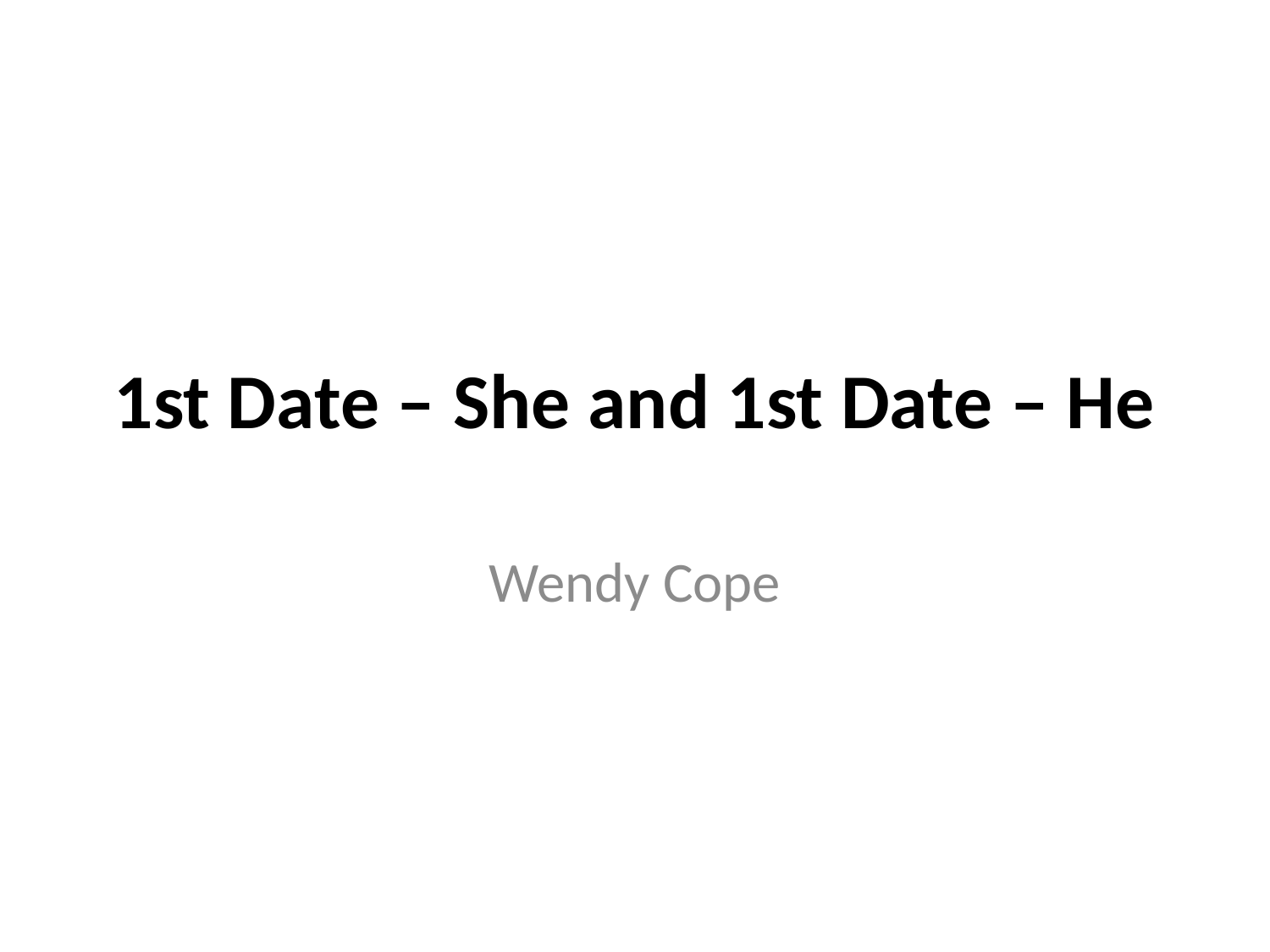

# 1st Date – She and 1st Date – He
Wendy Cope